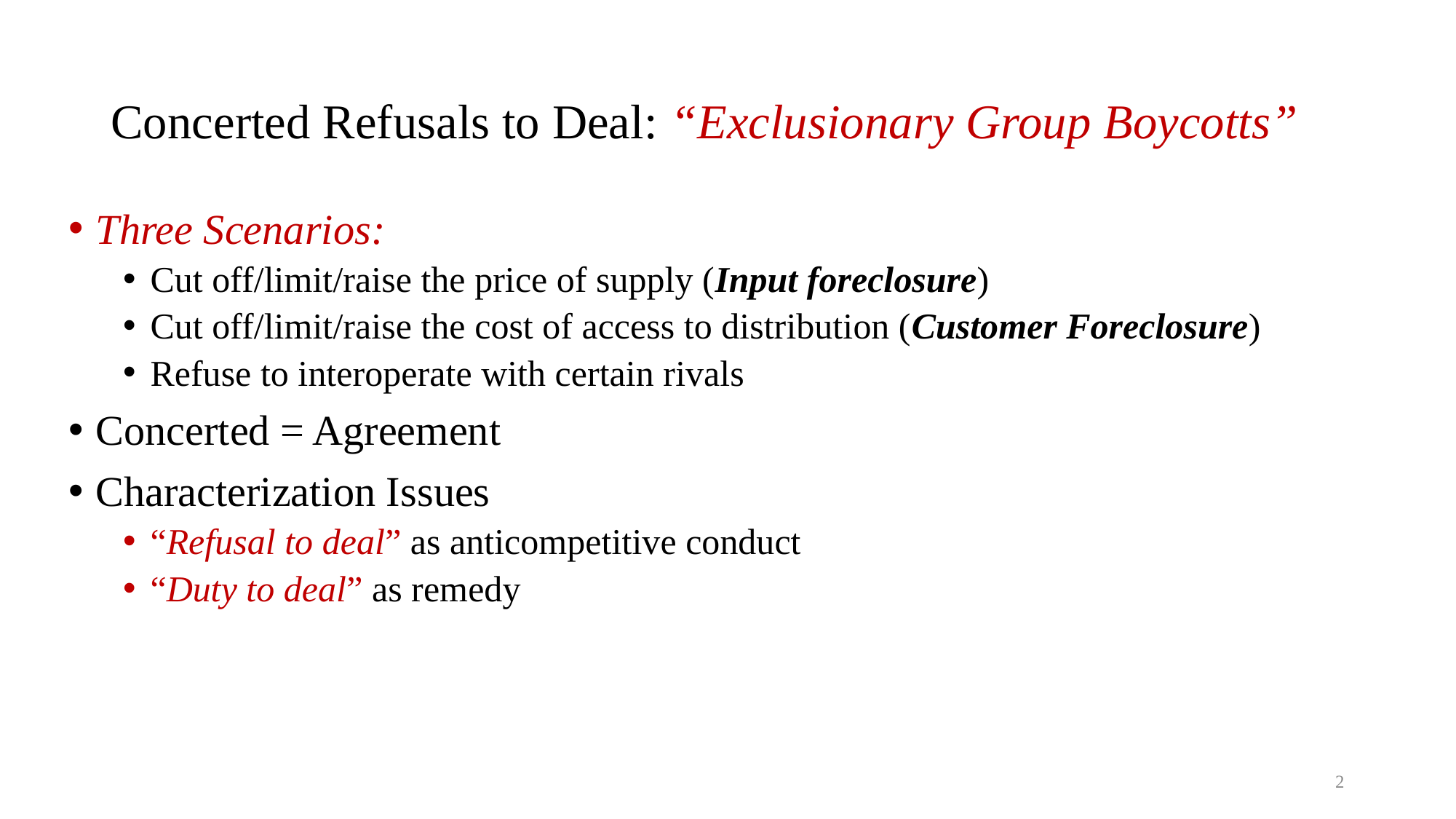

# Concerted Refusals to Deal: “Exclusionary Group Boycotts”
Three Scenarios:
Cut off/limit/raise the price of supply (Input foreclosure)
Cut off/limit/raise the cost of access to distribution (Customer Foreclosure)
Refuse to interoperate with certain rivals
Concerted = Agreement
Characterization Issues
“Refusal to deal” as anticompetitive conduct
“Duty to deal” as remedy

2